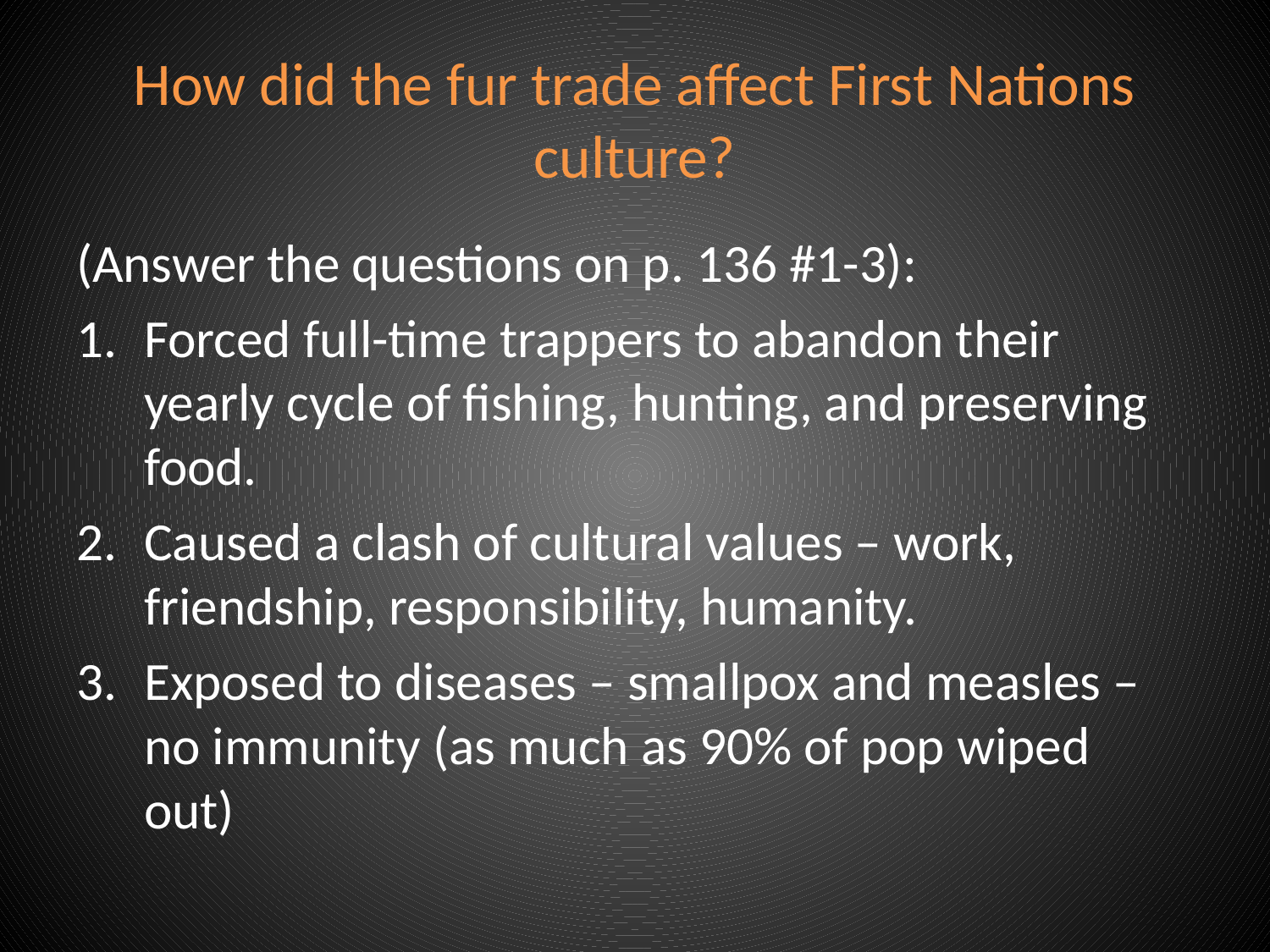

# How did the fur trade affect First Nations culture?
(Answer the questions on p. 136 #1-3):
Forced full-time trappers to abandon their yearly cycle of fishing, hunting, and preserving food.
Caused a clash of cultural values – work, friendship, responsibility, humanity.
Exposed to diseases – smallpox and measles – no immunity (as much as 90% of pop wiped out)